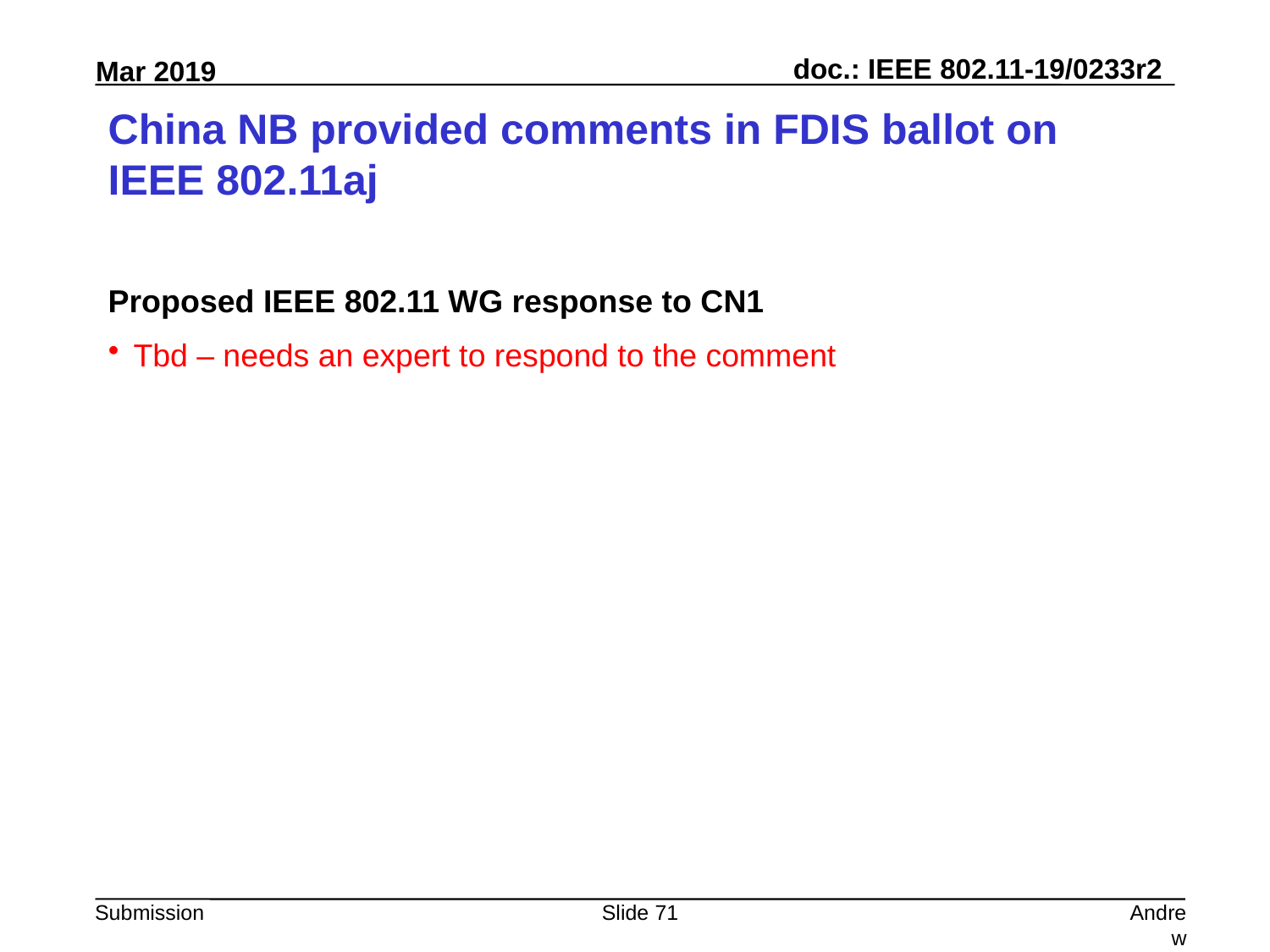

# China NB provided comments in FDIS ballot on IEEE 802.11aj
Proposed IEEE 802.11 WG response to CN1
Tbd – needs an expert to respond to the comment
Slide 71
Andrew Myles, Cisco